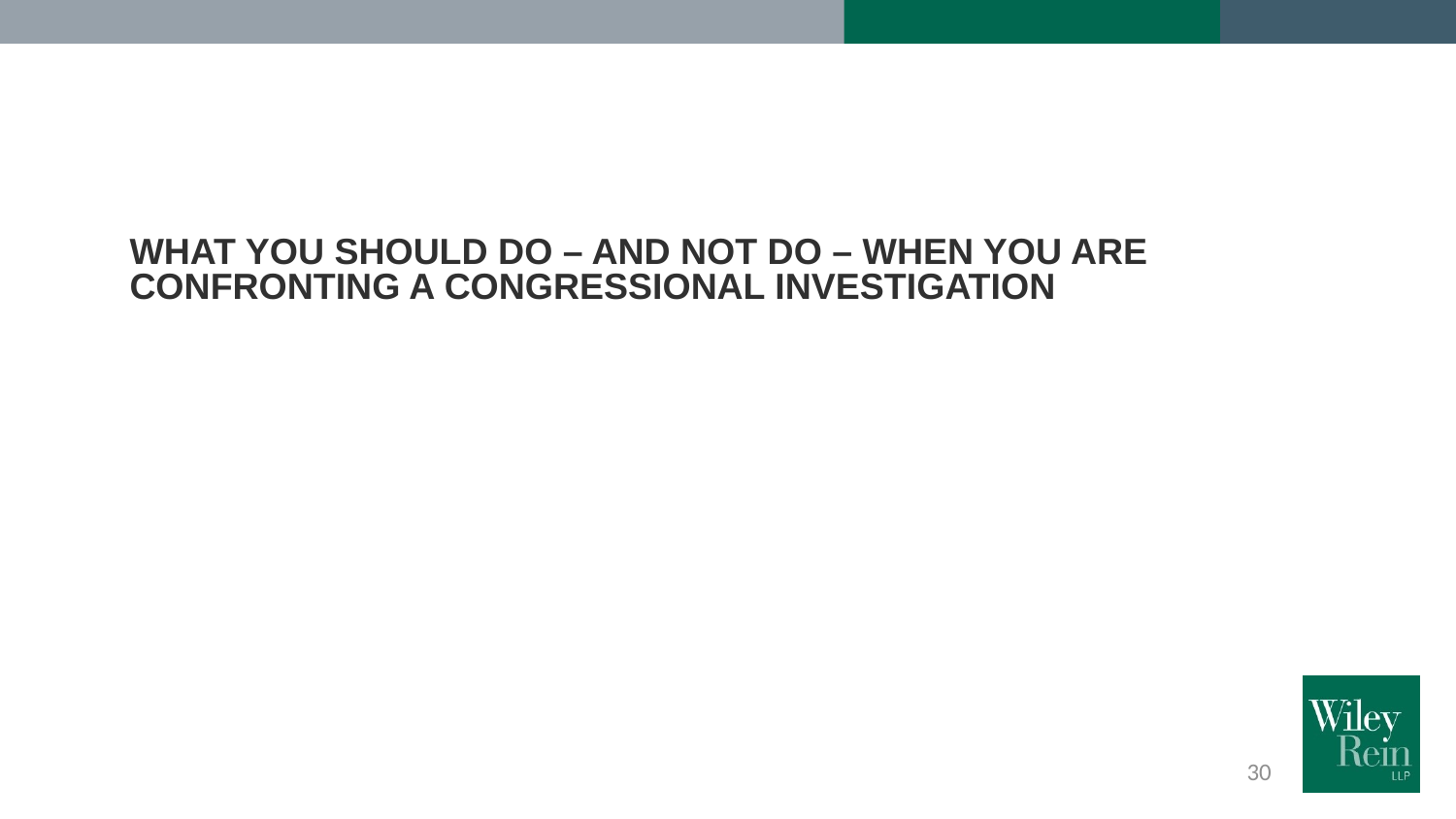

# What you should do – and NOT do – when you are confronting a Congressional Investigation
30